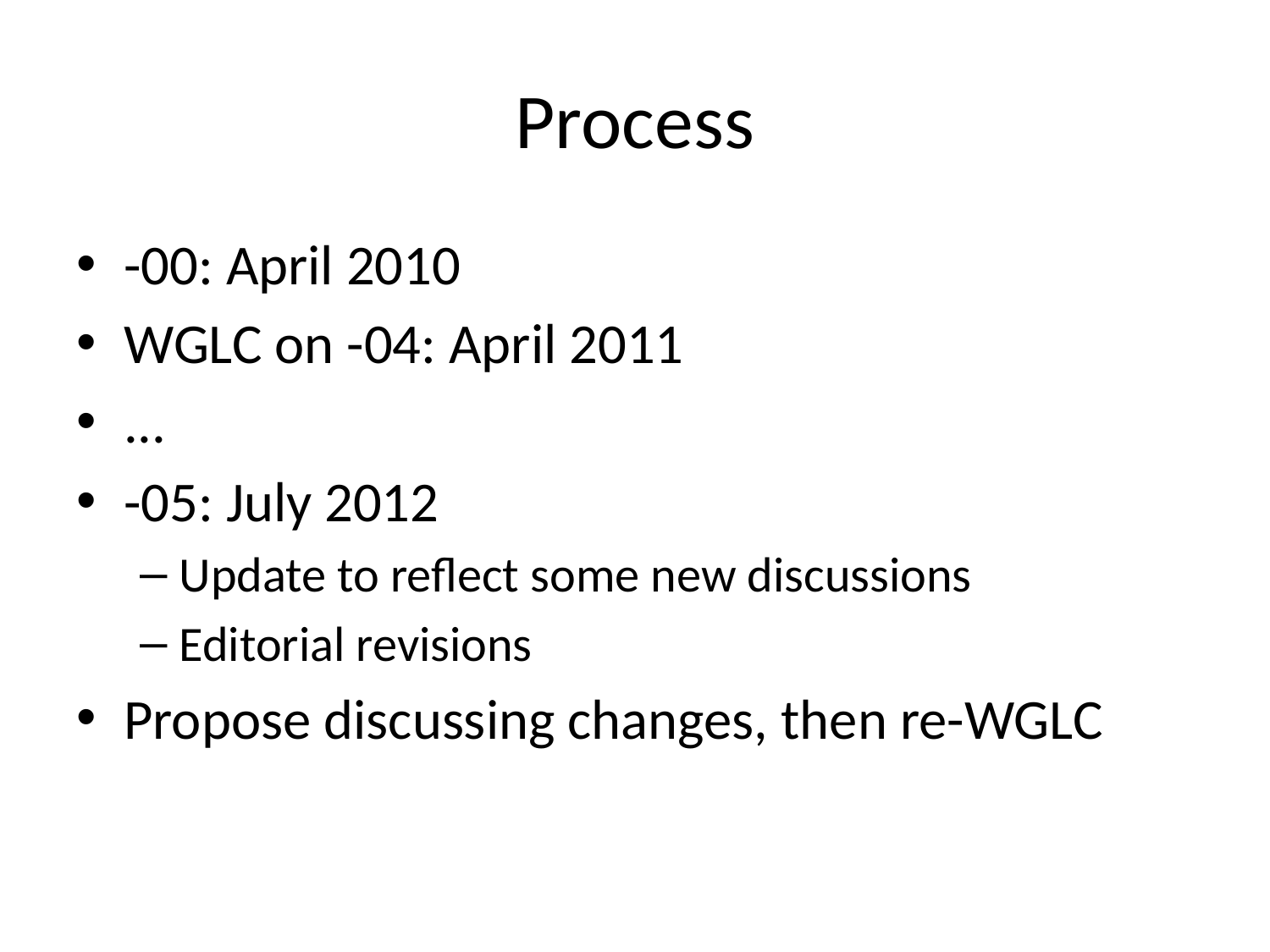

# Process
-00: April 2010
WGLC on -04: April 2011
...
-05: July 2012
Update to reflect some new discussions
Editorial revisions
Propose discussing changes, then re-WGLC